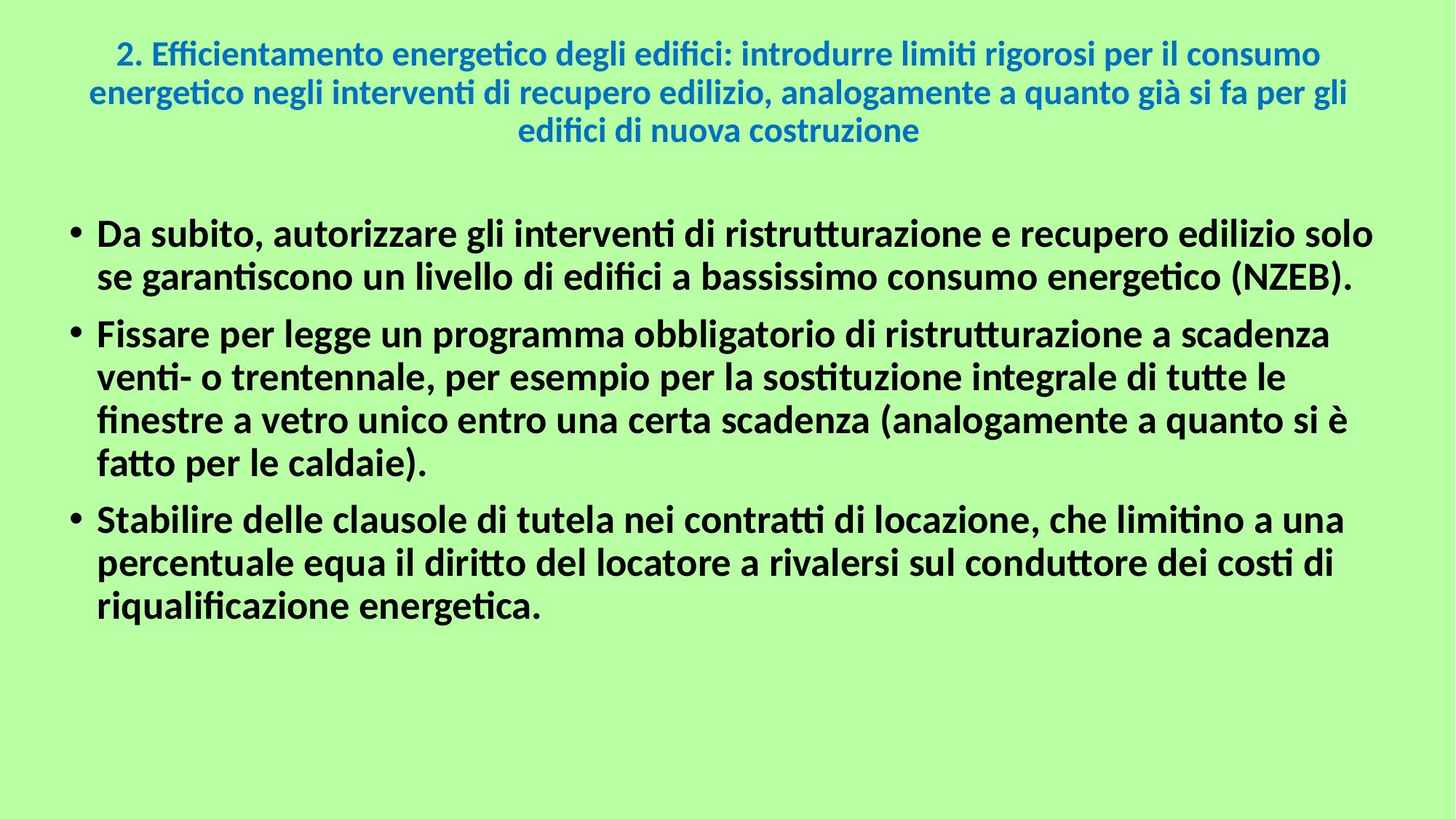

2. Efficientamento energetico degli edifici: introdurre limiti rigorosi per il consumo energetico negli interventi di recupero edilizio, analogamente a quanto già si fa per gli edifici di nuova costruzione
Da subito, autorizzare gli interventi di ristrutturazione e recupero edilizio solo se garantiscono un livello di edifici a bassissimo consumo energetico (NZEB).
Fissare per legge un programma obbligatorio di ristrutturazione a scadenza venti- o trentennale, per esempio per la sostituzione integrale di tutte le finestre a vetro unico entro una certa scadenza (analogamente a quanto si è fatto per le caldaie).
Stabilire delle clausole di tutela nei contratti di locazione, che limitino a una percentuale equa il diritto del locatore a rivalersi sul conduttore dei costi di riqualificazione energetica.